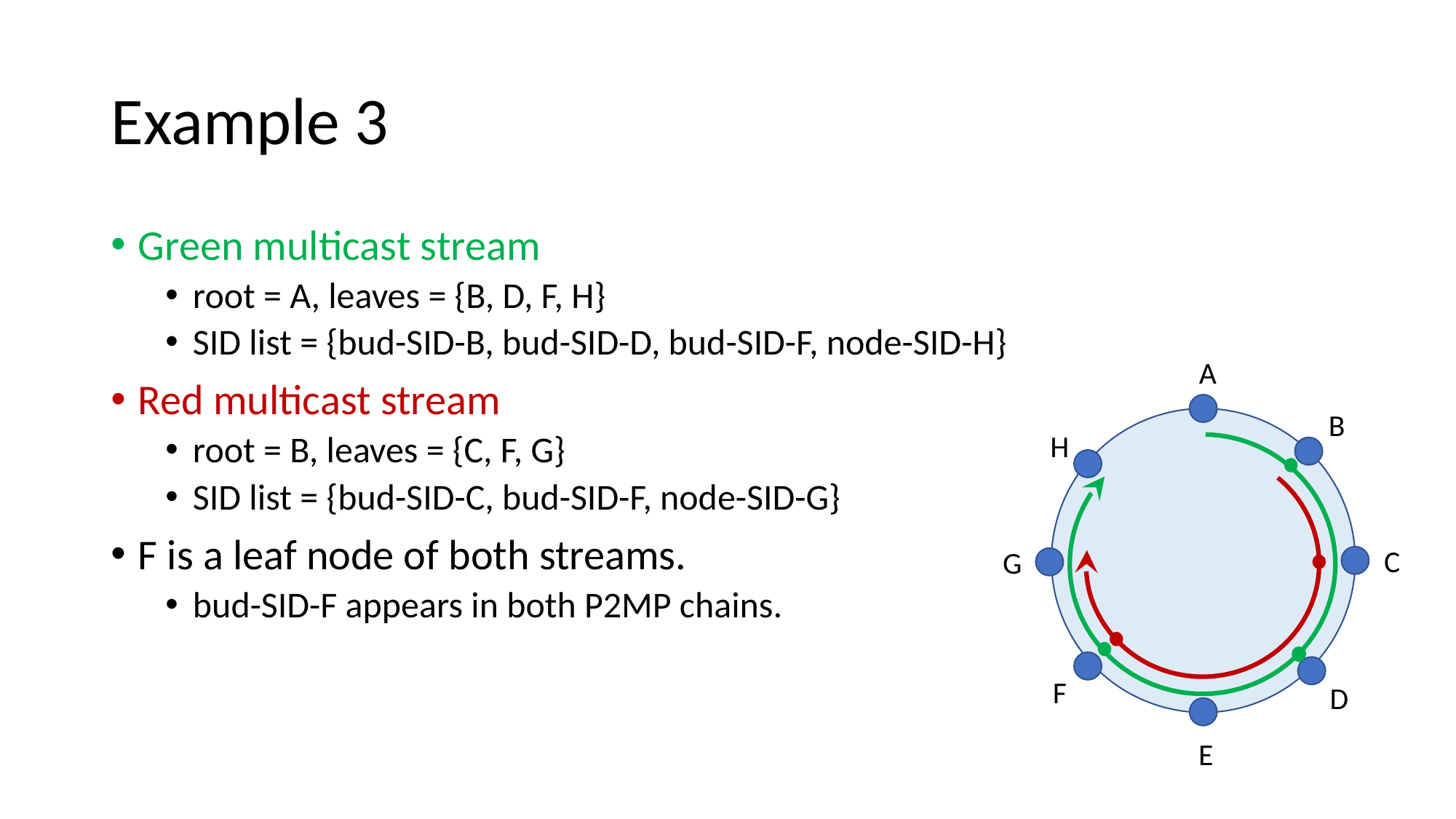

# Example 3
Green multicast stream
root = A, leaves = {B, D, F, H}
SID list = {bud-SID-B, bud-SID-D, bud-SID-F, node-SID-H}
Red multicast stream
root = B, leaves = {C, F, G}
SID list = {bud-SID-C, bud-SID-F, node-SID-G}
F is a leaf node of both streams.
bud-SID-F appears in both P2MP chains.
A

B

H

C
G

F
D

E